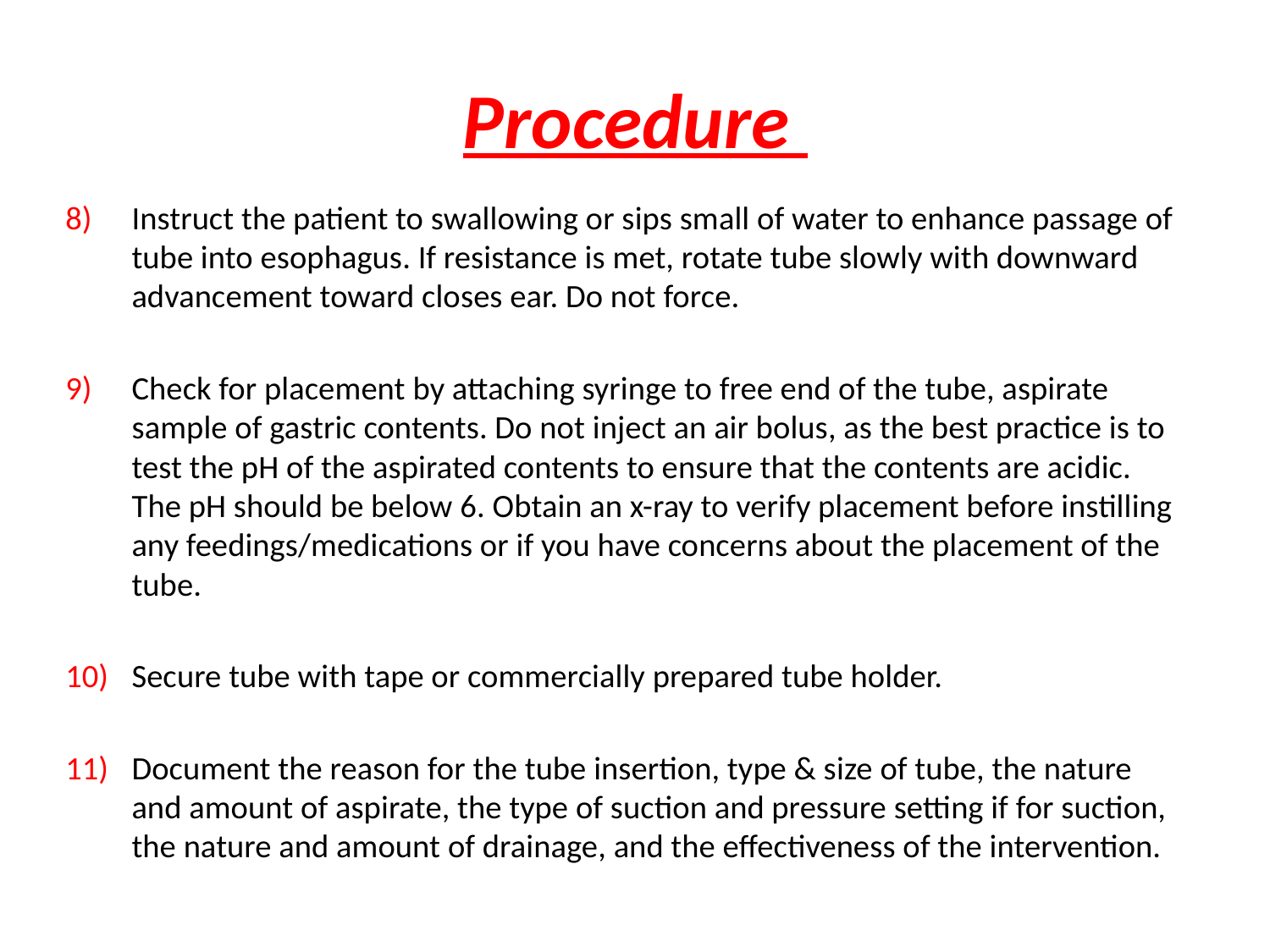

# Procedure
Instruct the patient to swallowing or sips small of water to enhance passage of tube into esophagus. If resistance is met, rotate tube slowly with downward advancement toward closes ear. Do not force.

Check for placement by attaching syringe to free end of the tube, aspirate sample of gastric contents. Do not inject an air bolus, as the best practice is to test the pH of the aspirated contents to ensure that the contents are acidic. The pH should be below 6. Obtain an x-ray to verify placement before instilling any feedings/medications or if you have concerns about the placement of the tube.

Secure tube with tape or commercially prepared tube holder.

Document the reason for the tube insertion, type & size of tube, the nature and amount of aspirate, the type of suction and pressure setting if for suction, the nature and amount of drainage, and the effectiveness of the intervention.